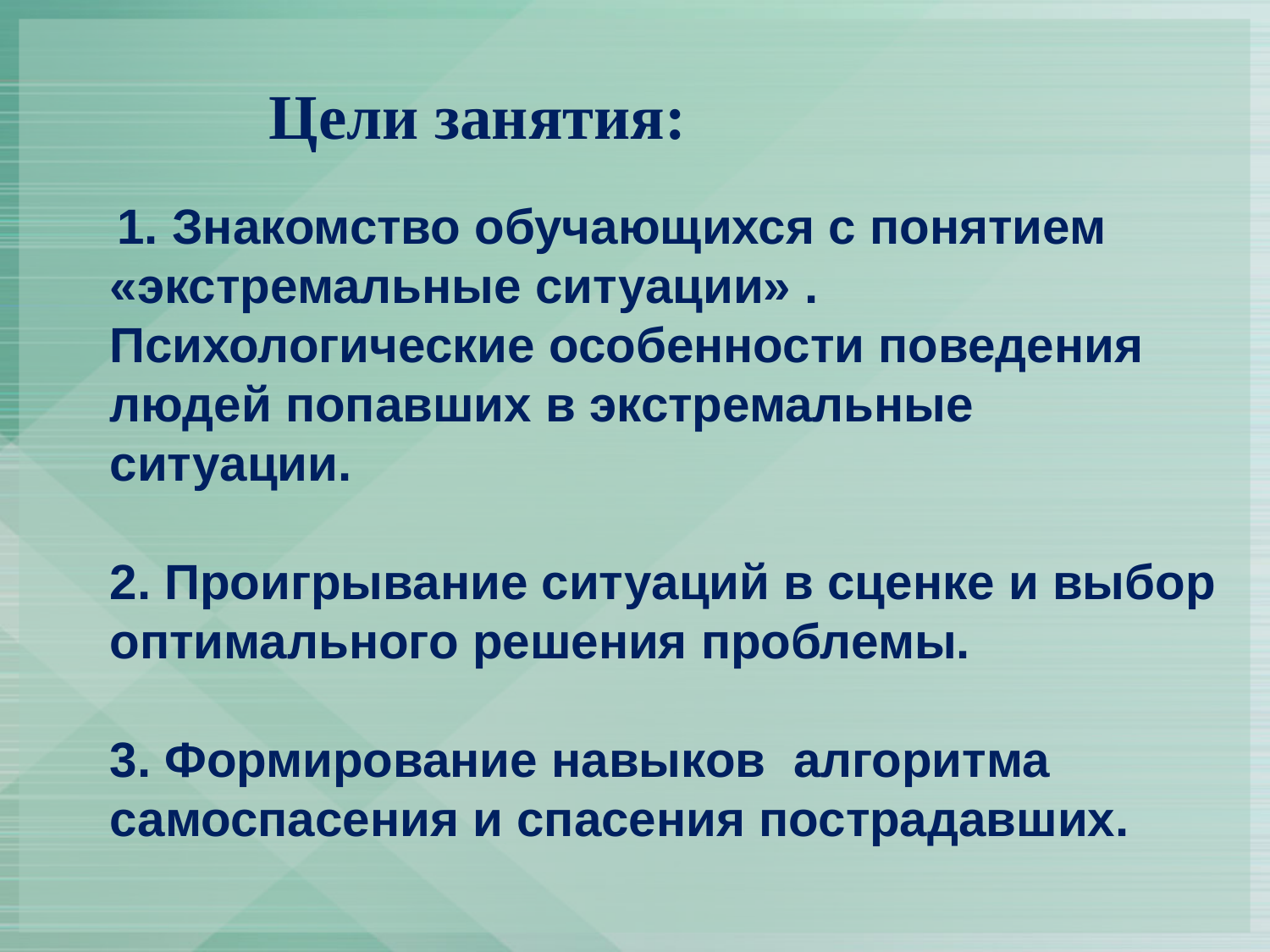

# Цели занятия:
    1. Знакомство обучающихся с понятием «экстремальные ситуации» . Психологические особенности поведения людей попавших в экстремальные ситуации.
2. Проигрывание ситуаций в сценке и выбор оптимального решения проблемы.
3. Формирование навыков  алгоритма самоспасения и спасения пострадавших.